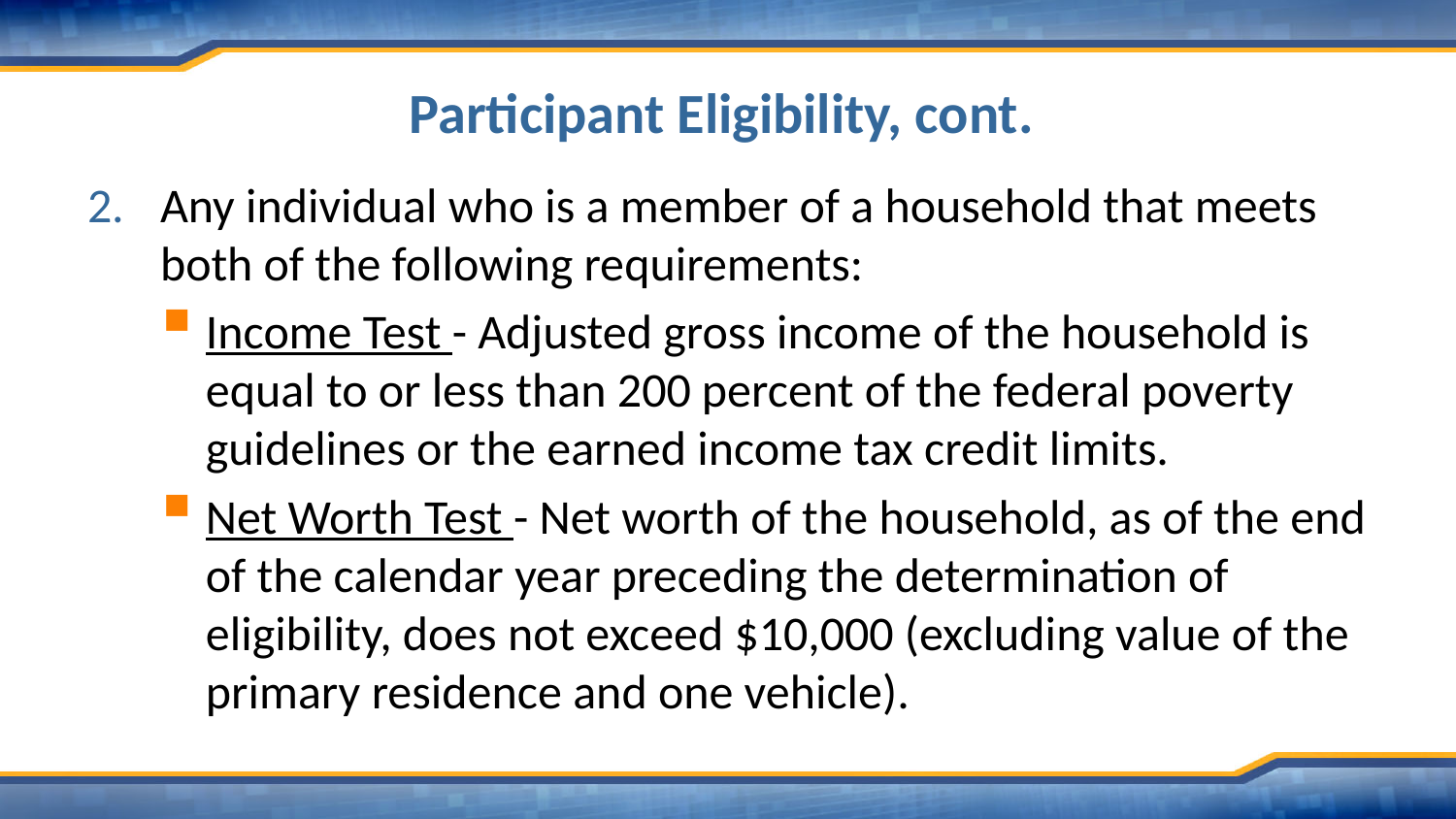

# Participant Eligibility, cont.
Any individual who is a member of a household that meets both of the following requirements:
Income Test - Adjusted gross income of the household is equal to or less than 200 percent of the federal poverty guidelines or the earned income tax credit limits.
Net Worth Test - Net worth of the household, as of the end of the calendar year preceding the determination of eligibility, does not exceed $10,000 (excluding value of the primary residence and one vehicle).